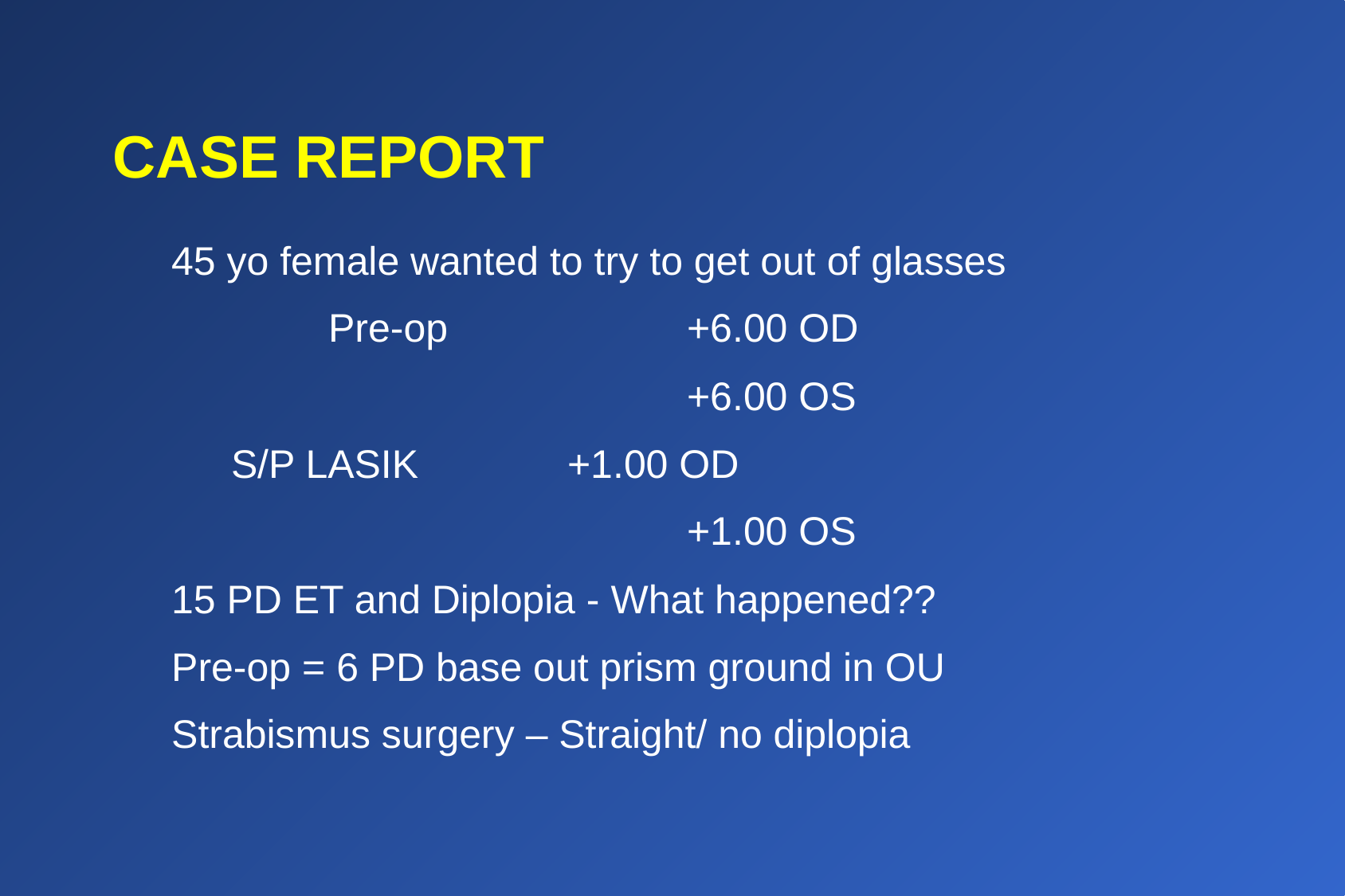

# CASE REPORT
45 yo female wanted to try to get out of glasses
		Pre-op		+6.00 OD
					+6.00 OS
	  S/P LASIK		+1.00 OD
					+1.00 OS
15 PD ET and Diplopia - What happened??
Pre-op = 6 PD base out prism ground in OU
Strabismus surgery – Straight/ no diplopia